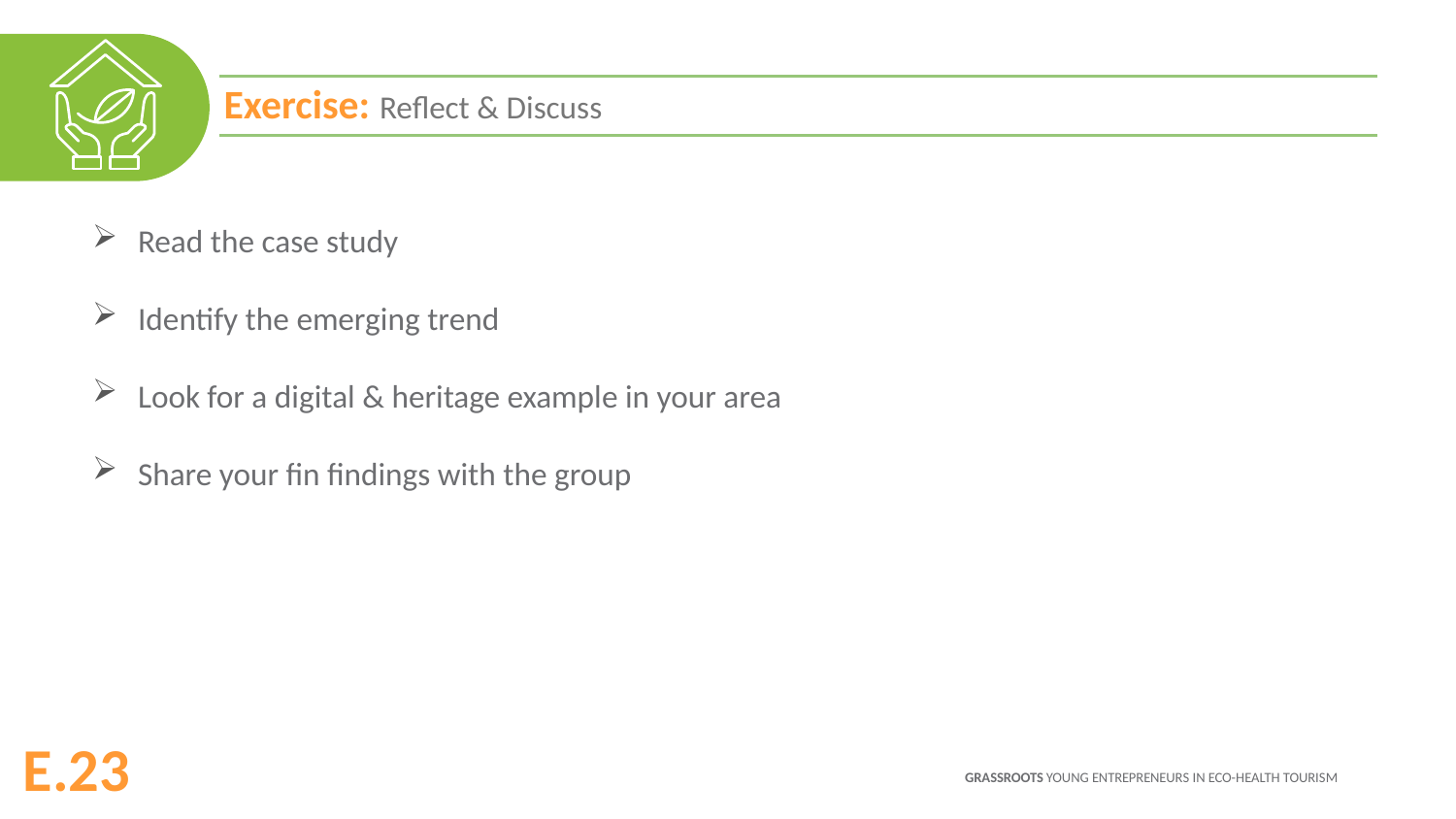

Exercise: Reflect & Discuss

Read the case study

Identify the emerging trend

Look for a digital & heritage example in your area

Share your fin findings with the group
E.23